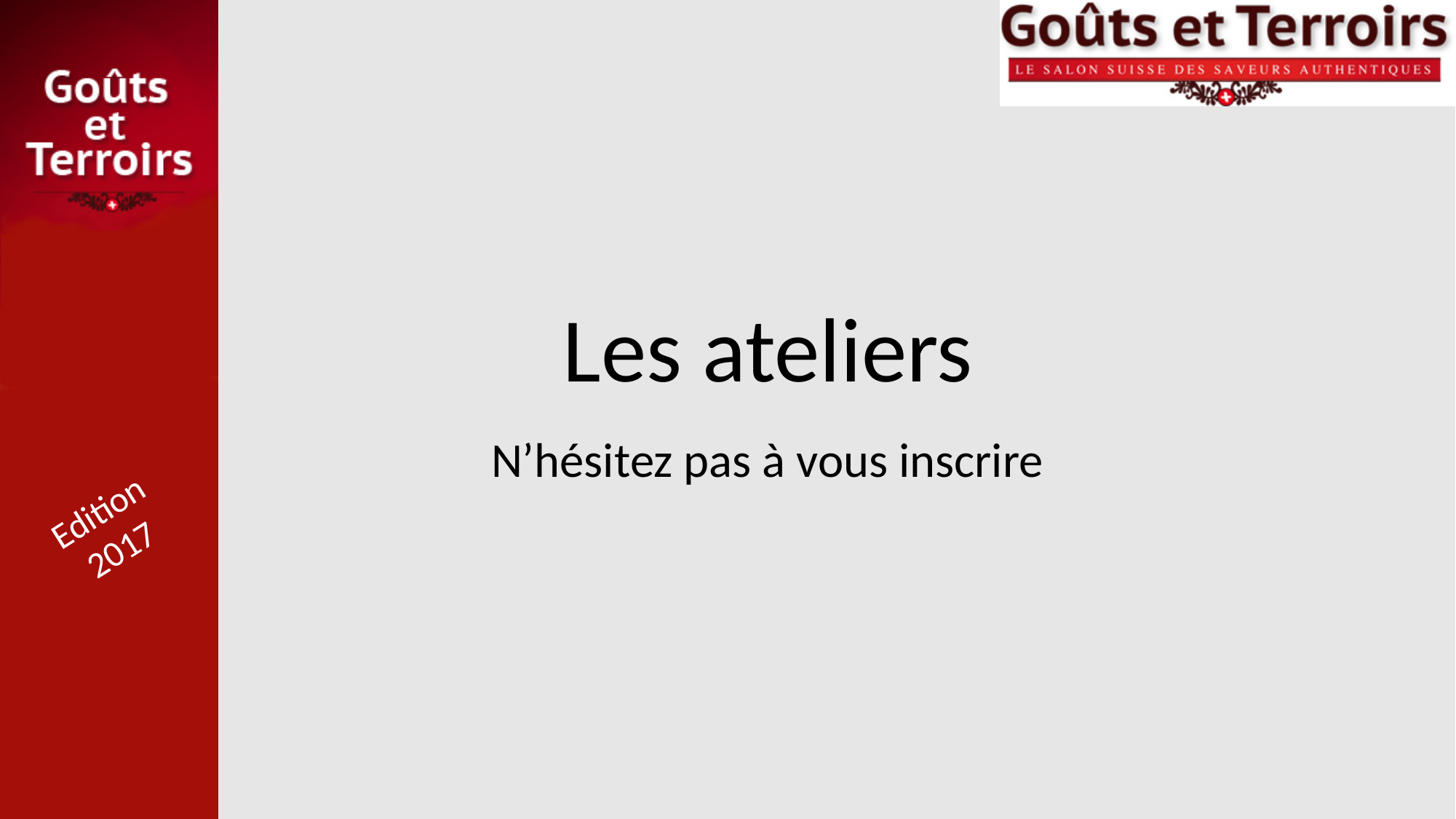

# Les ateliers
N’hésitez pas à vous inscrire